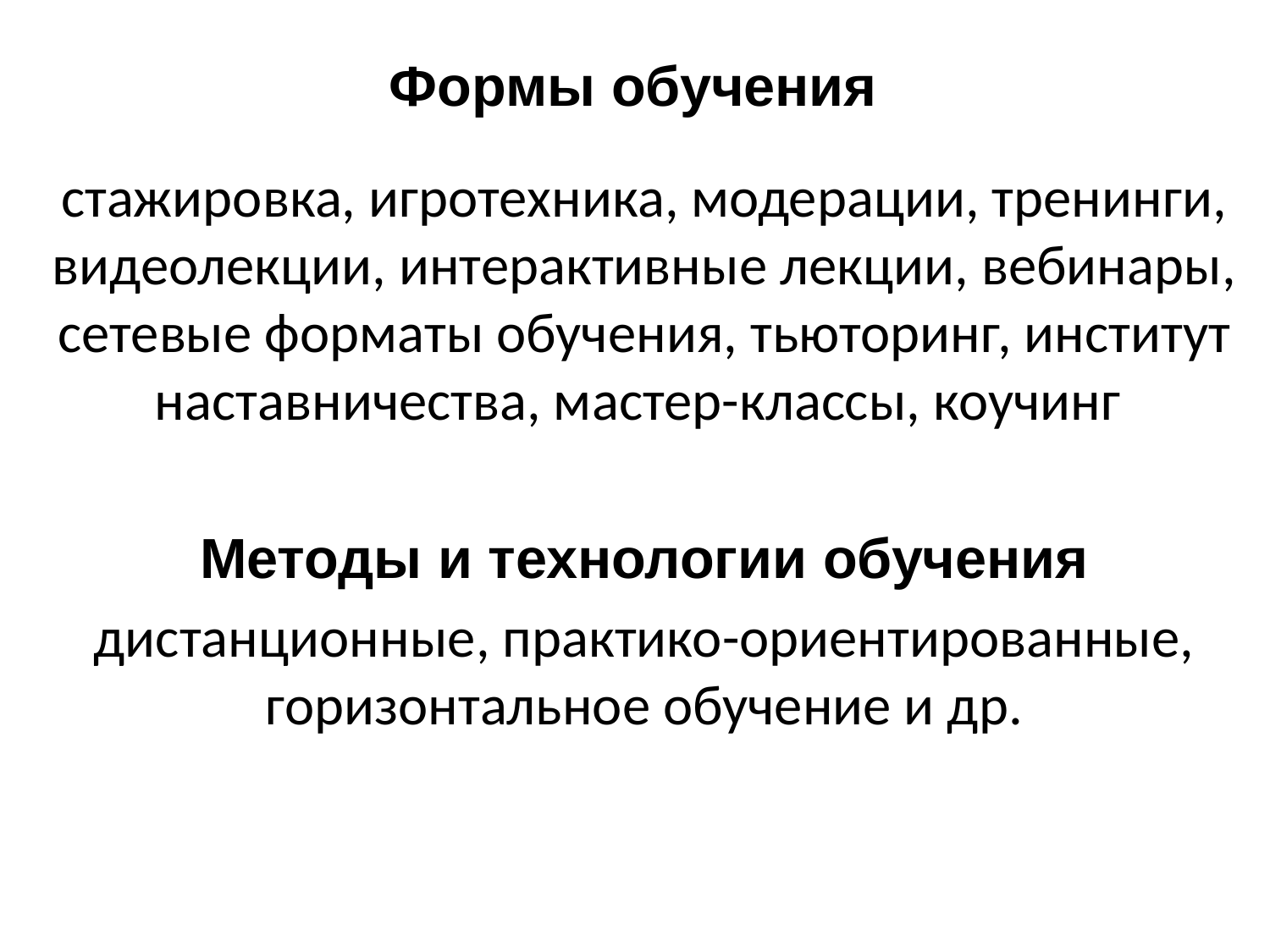

# Формы обучения
стажировка, игротехника, модерации, тренинги, видеолекции, интерактивные лекции, вебинары, сетевые форматы обучения, тьюторинг, институт наставничества, мастер-классы, коучинг

Методы и технологии обучения
дистанционные, практико-ориентированные, горизонтальное обучение и др.